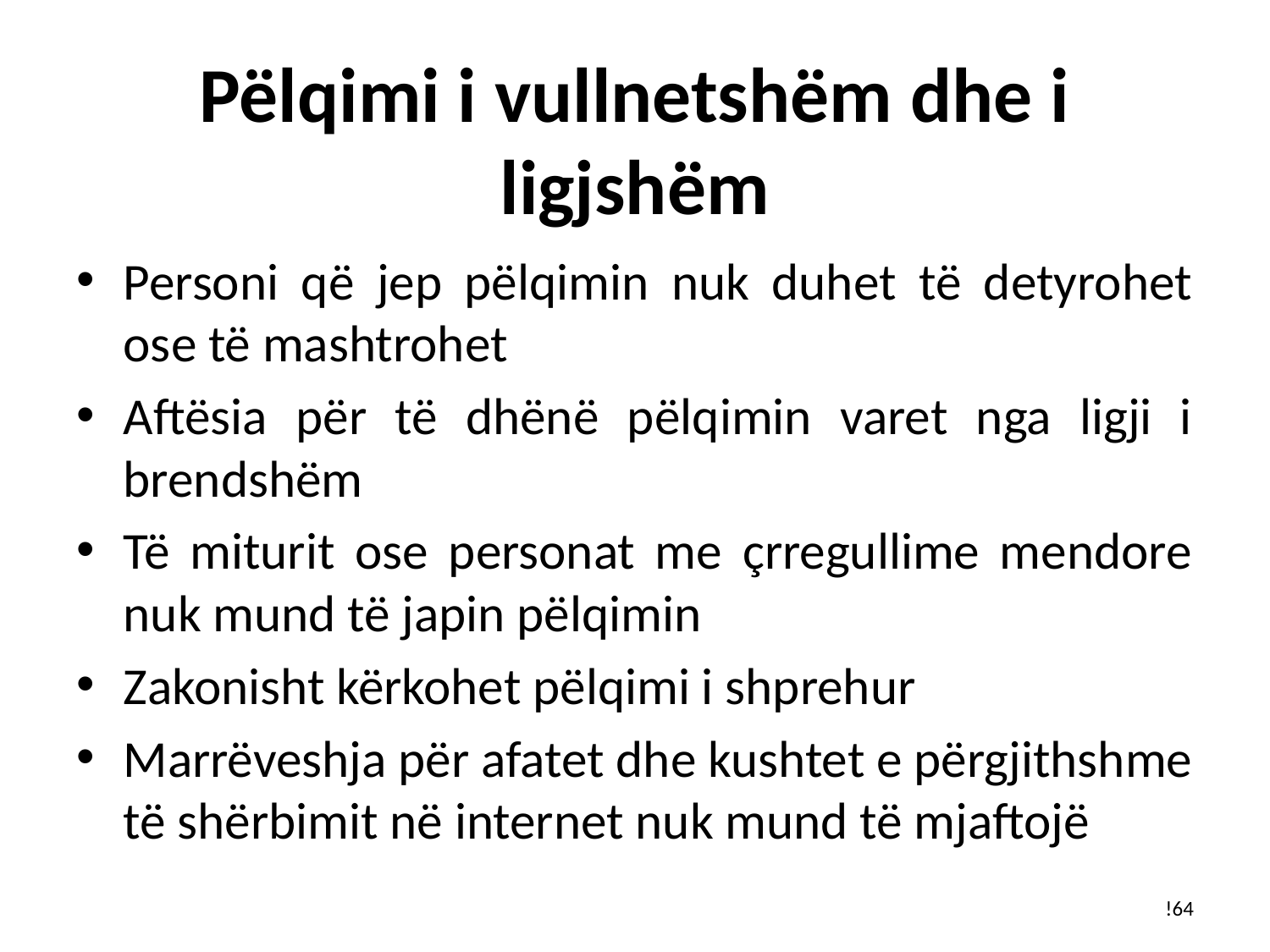

# Pëlqimi i vullnetshëm dhe i ligjshëm
Personi që jep pëlqimin nuk duhet të detyrohet ose të mashtrohet
Aftësia për të dhënë pëlqimin varet nga ligji i brendshëm
Të miturit ose personat me çrregullime mendore nuk mund të japin pëlqimin
Zakonisht kërkohet pëlqimi i shprehur
Marrëveshja për afatet dhe kushtet e përgjithshme të shërbimit në internet nuk mund të mjaftojë
!64